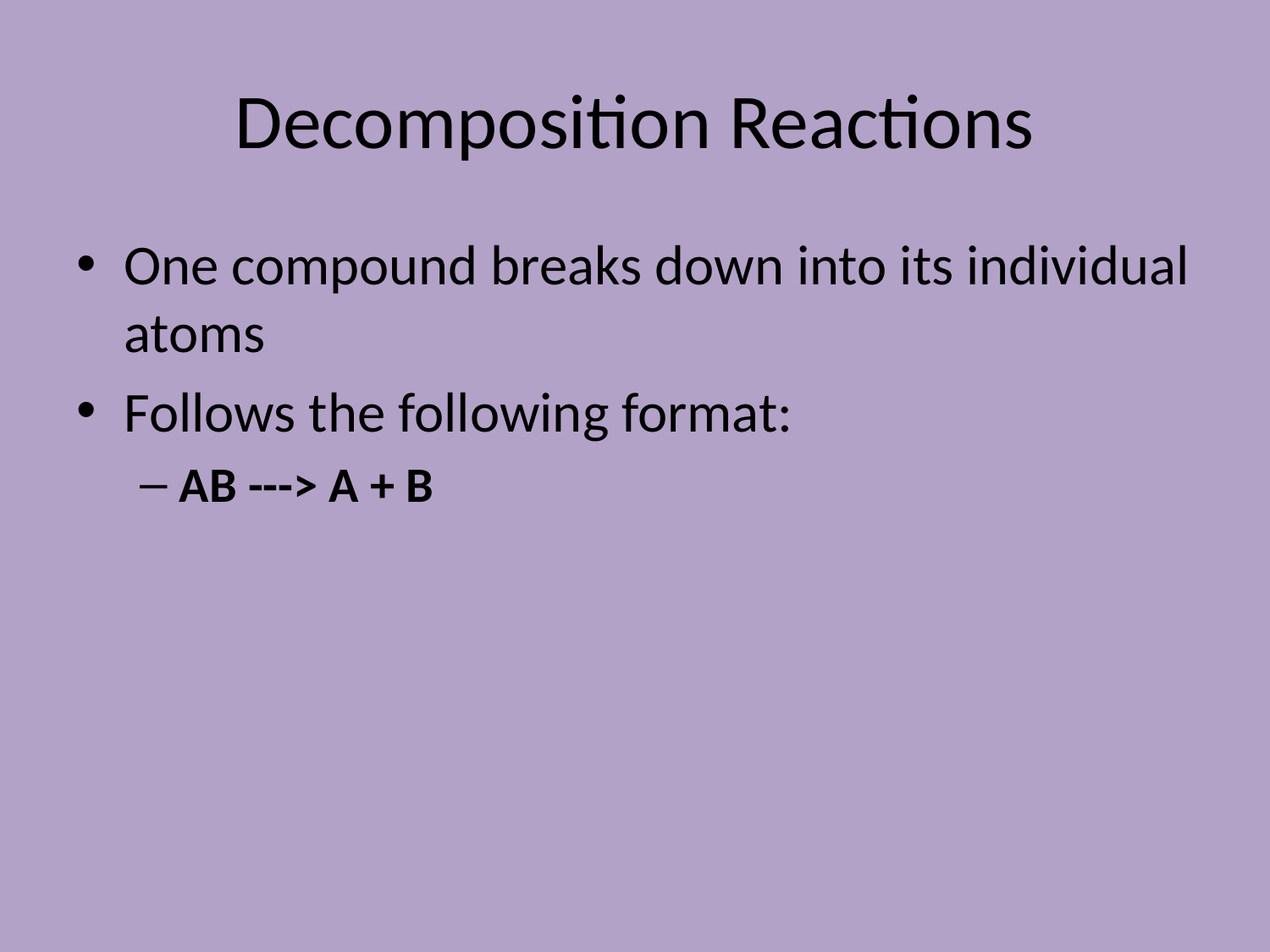

# Decomposition Reactions
One compound breaks down into its individual atoms
Follows the following format:
AB ---> A + B